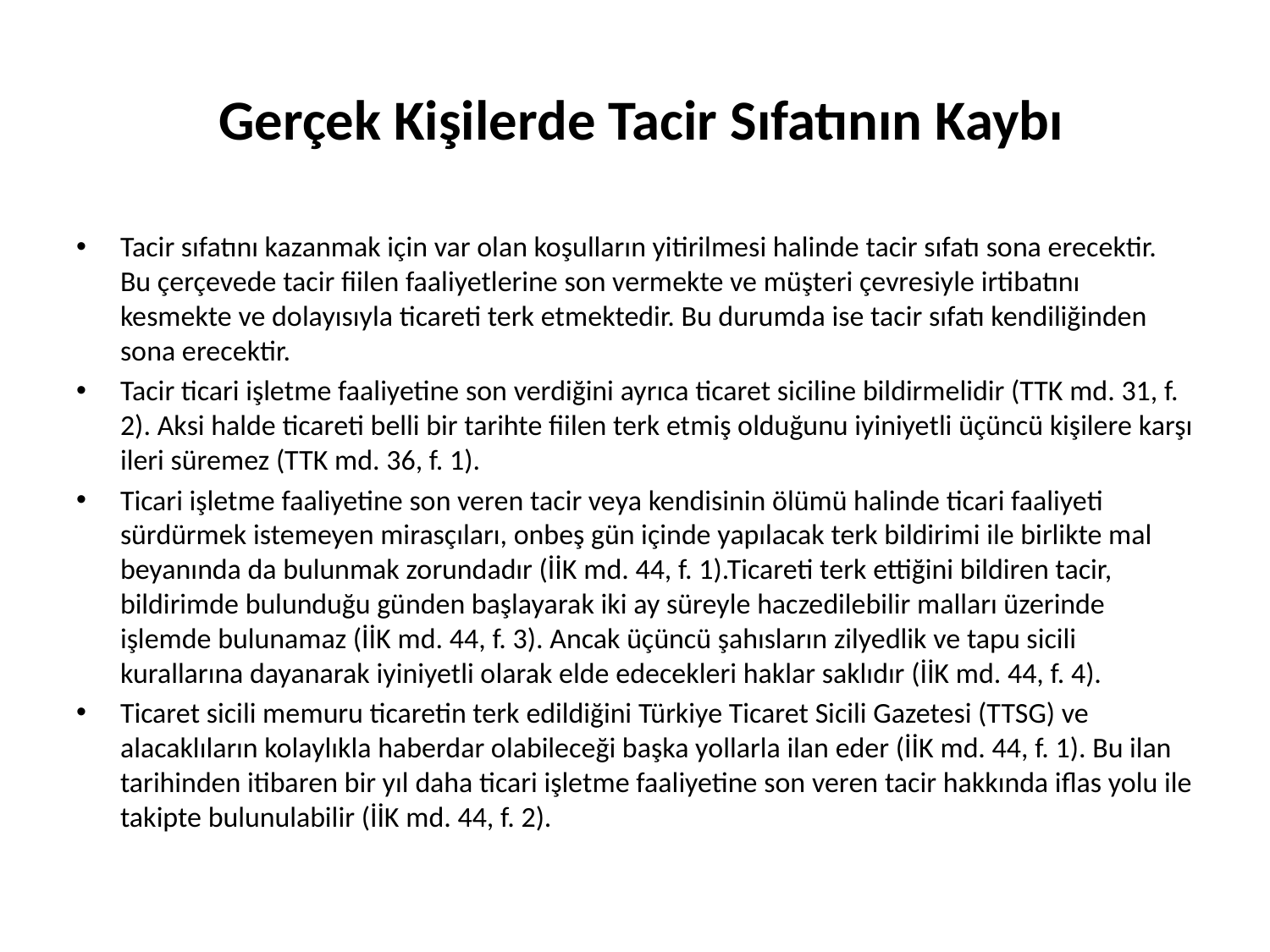

# Gerçek Kişilerde Tacir Sıfatının Kaybı
Tacir sıfatını kazanmak için var olan koşulların yitirilmesi halinde tacir sıfatı sona erecektir. Bu çerçevede tacir fiilen faaliyetlerine son vermekte ve müşteri çevresiyle irtibatını kesmekte ve dolayısıyla ticareti terk etmektedir. Bu durumda ise tacir sıfatı kendiliğinden sona erecektir.
Tacir ticari işletme faaliyetine son verdiğini ayrıca ticaret siciline bildirmelidir (TTK md. 31, f. 2). Aksi halde ticareti belli bir tarihte fiilen terk etmiş olduğunu iyiniyetli üçüncü kişilere karşı ileri süremez (TTK md. 36, f. 1).
Ticari işletme faaliyetine son veren tacir veya kendisinin ölümü halinde ticari faaliyeti sürdürmek istemeyen mirasçıları, onbeş gün içinde yapılacak terk bildirimi ile birlikte mal beyanında da bulunmak zorundadır (İİK md. 44, f. 1).Ticareti terk ettiğini bildiren tacir, bildirimde bulunduğu günden başlayarak iki ay süreyle haczedilebilir malları üzerinde işlemde bulunamaz (İİK md. 44, f. 3). Ancak üçüncü şahısların zilyedlik ve tapu sicili kurallarına dayanarak iyiniyetli olarak elde edecekleri haklar saklıdır (İİK md. 44, f. 4).
Ticaret sicili memuru ticaretin terk edildiğini Türkiye Ticaret Sicili Gazetesi (TTSG) ve alacaklıların kolaylıkla haberdar olabileceği başka yollarla ilan eder (İİK md. 44, f. 1). Bu ilan tarihinden itibaren bir yıl daha ticari işletme faaliyetine son veren tacir hakkında iflas yolu ile takipte bulunulabilir (İİK md. 44, f. 2).